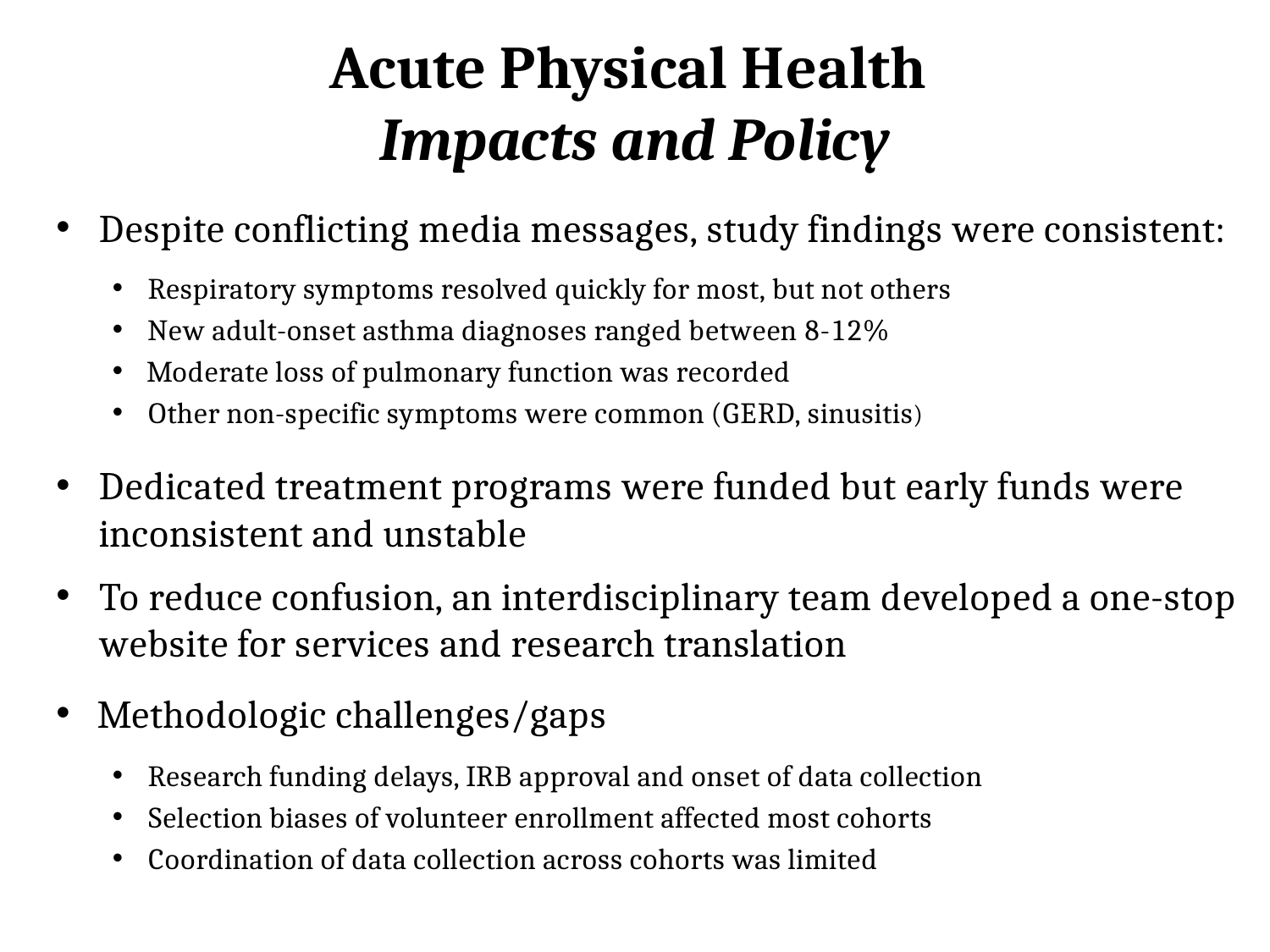

# Acute Physical Health Impacts and Policy
Despite conflicting media messages, study findings were consistent:

Respiratory symptoms resolved quickly for most, but not others
New adult-onset asthma diagnoses ranged between 8-12%
Moderate loss of pulmonary function was recorded
Other non-specific symptoms were common (GERD, sinusitis)

Dedicated treatment programs were funded but early funds were inconsistent and unstable

To reduce confusion, an interdisciplinary team developed a one-stop website for services and research translation

Methodologic challenges/gaps

Research funding delays, IRB approval and onset of data collection
Selection biases of volunteer enrollment affected most cohorts
Coordination of data collection across cohorts was limited